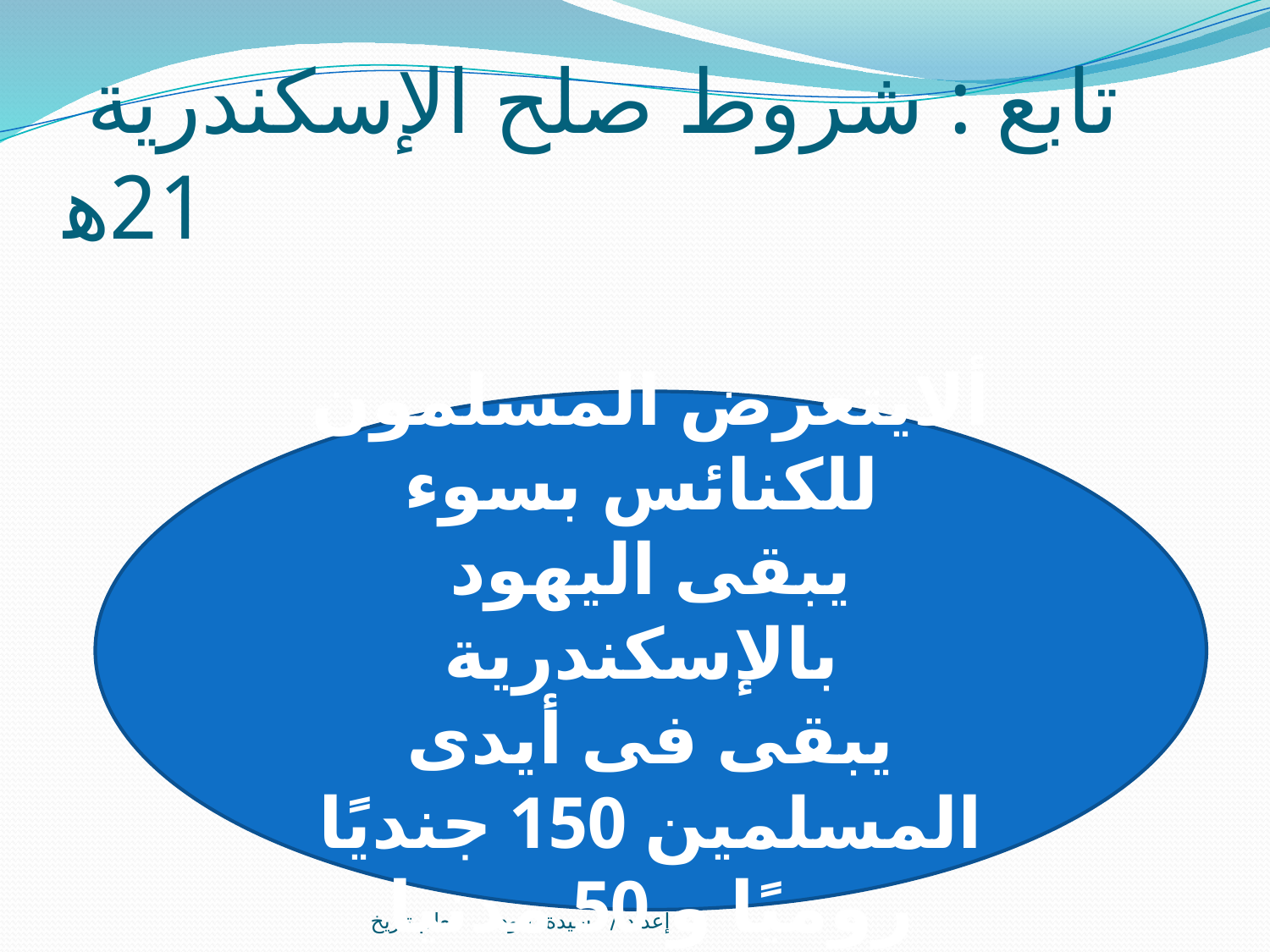

# تابع : شروط صلح الإسكندرية  21ﮬ
ألايتعرض المسلمون للكنائس بسوء
يبقى اليهود بالإسكندرية
يبقى فى أيدى المسلمين 150 جنديًا روميًا و 50 مدنيا
إعداد / أ سيدة  جودة    معلم تاريخ